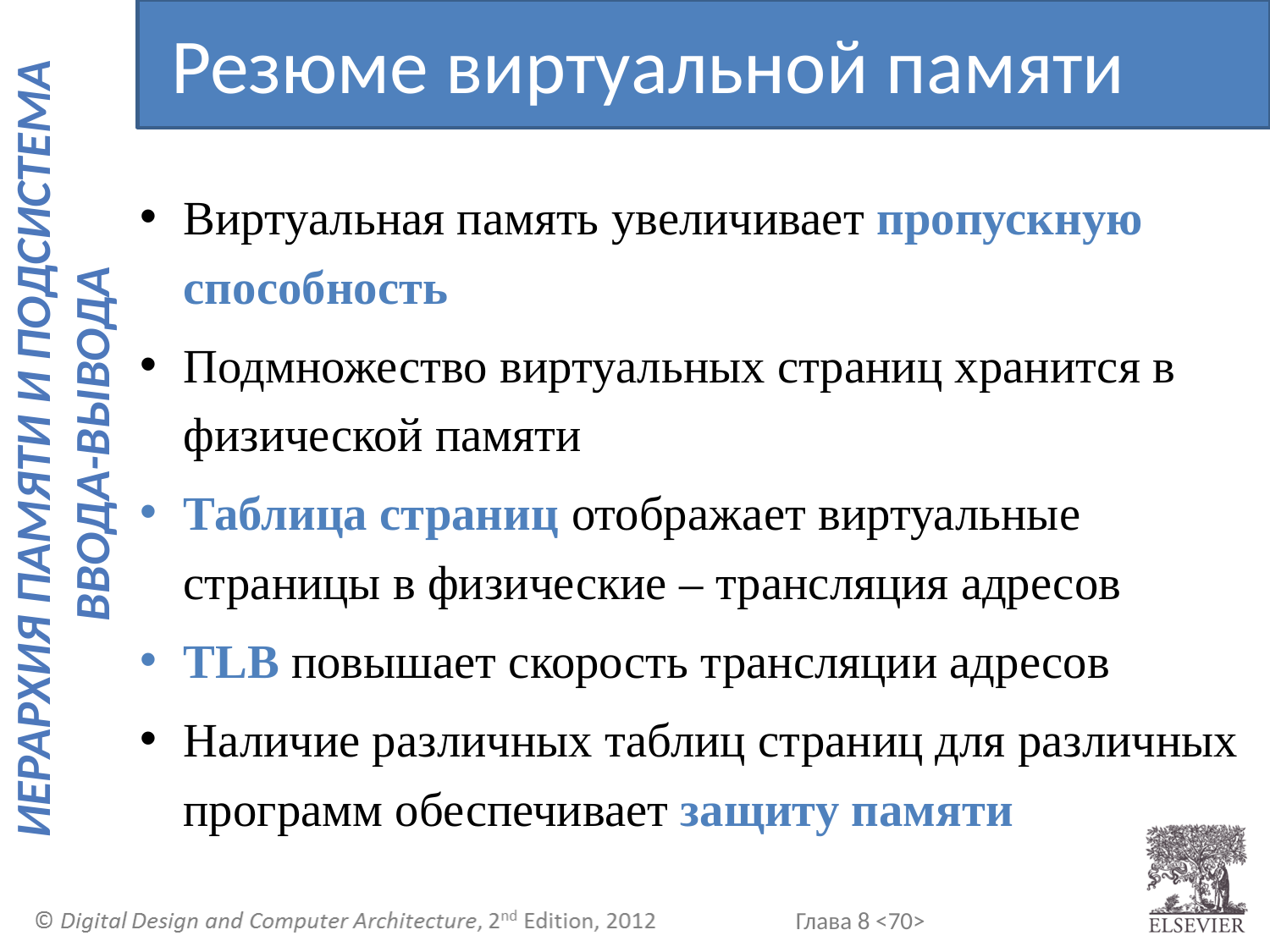

Резюме виртуальной памяти

Виртуальная память увеличивает пропускную способность
Подмножество виртуальных страниц хранится в физической памяти
Таблица страниц отображает виртуальные страницы в физические – трансляция адресов
TLB повышает скорость трансляции адресов
Наличие различных таблиц страниц для различных программ обеспечивает защиту памяти